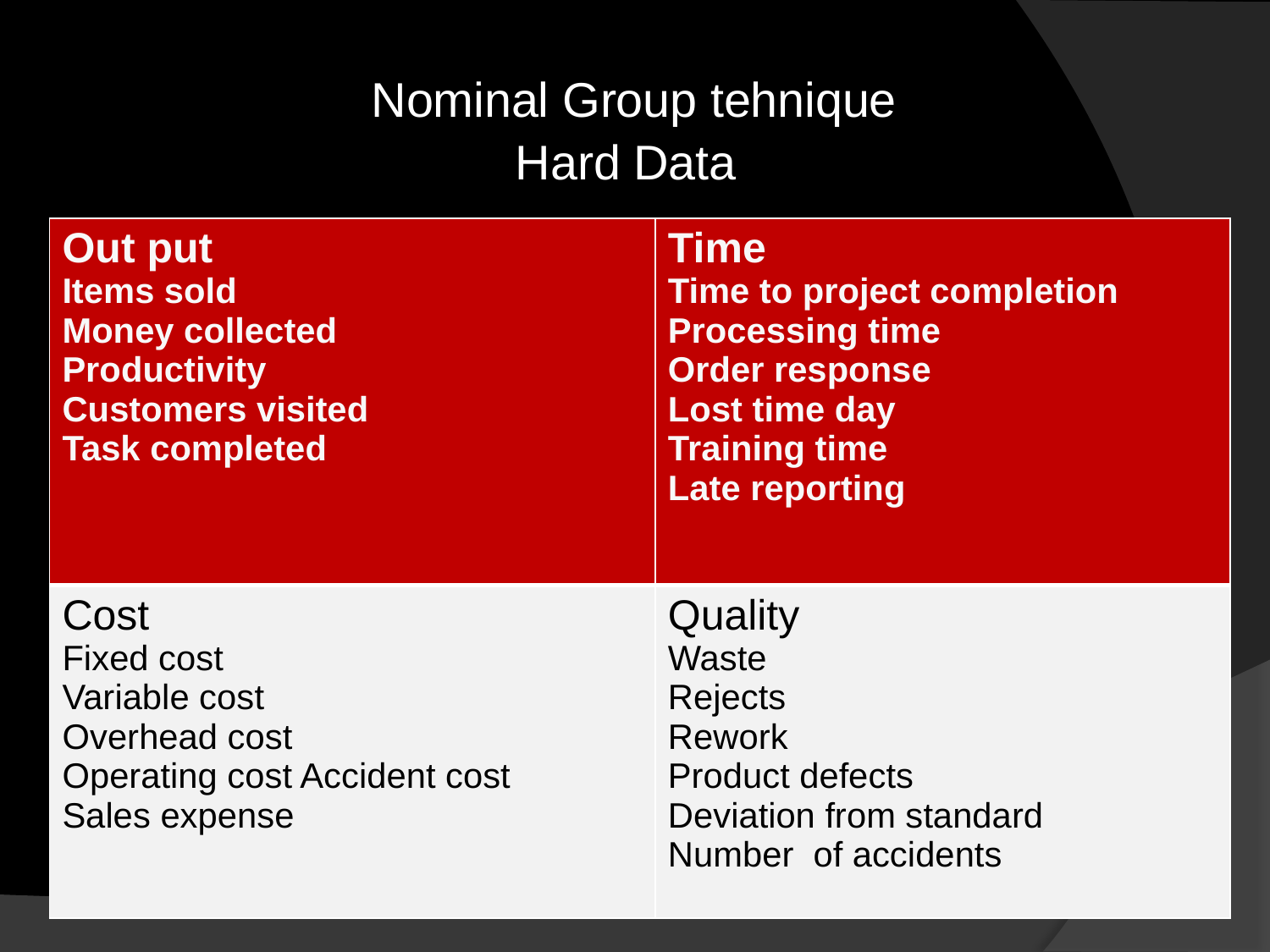

# Nominal Group tehnique Hard Data
| Out put Items sold Money collected Productivity Customers visited Task completed | Time Time to project completion Processing time Order response Lost time day Training time Late reporting |
| --- | --- |
| Cost Fixed cost Variable cost Overhead cost Operating cost Accident cost Sales expense | Quality Waste Rejects Rework Product defects Deviation from standard Number of accidents |